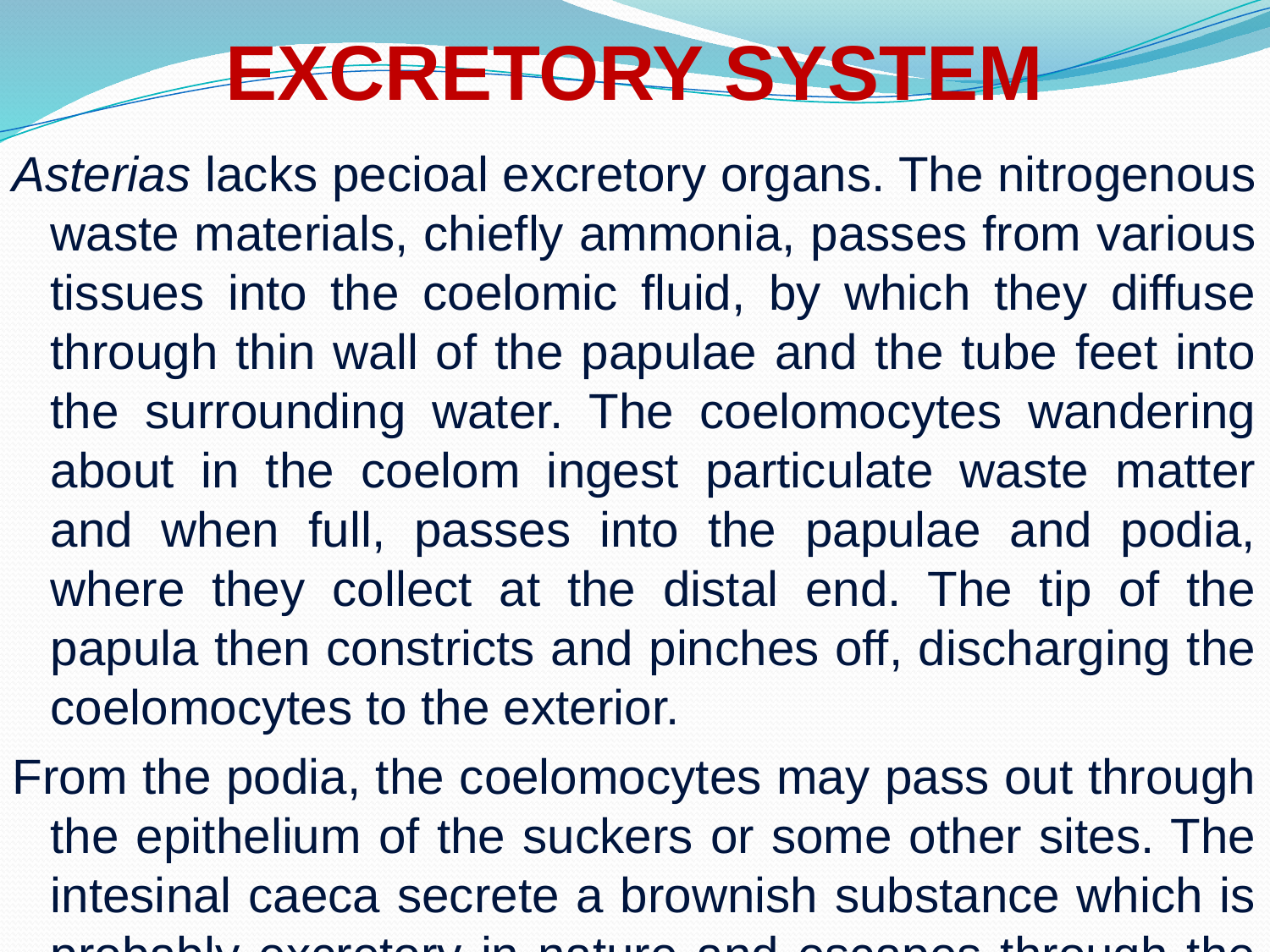

# EXCRETORY SYSTEM
Asterias lacks pecioal excretory organs. The nitrogenous waste materials, chiefly ammonia, passes from various tissues into the coelomic fluid, by which they diffuse through thin wall of the papulae and the tube feet into the surrounding water. The coelomocytes wandering about in the coelom ingest particulate waste matter and when full, passes into the papulae and podia, where they collect at the distal end. The tip of the papula then constricts and pinches off, discharging the coelomocytes to the exterior.
From the podia, the coelomocytes may pass out through the epithelium of the suckers or some other sites. The intesinal caeca secrete a brownish substance which is probably excretory in nature and escapes through the anus.